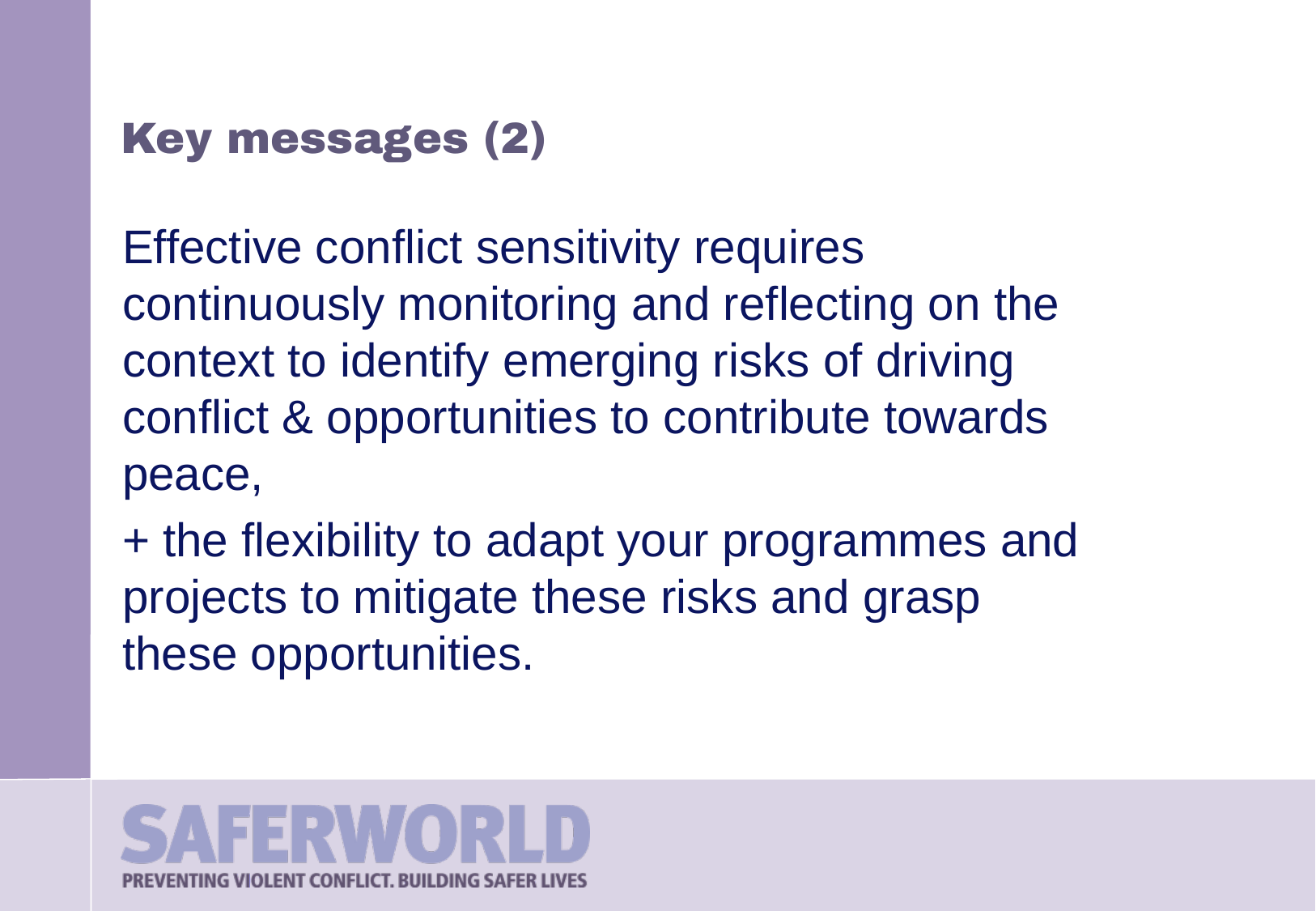

# Key messages (2)
Effective conflict sensitivity requires continuously monitoring and reflecting on the context to identify emerging risks of driving conflict & opportunities to contribute towards peace,
+ the flexibility to adapt your programmes and projects to mitigate these risks and grasp these opportunities.